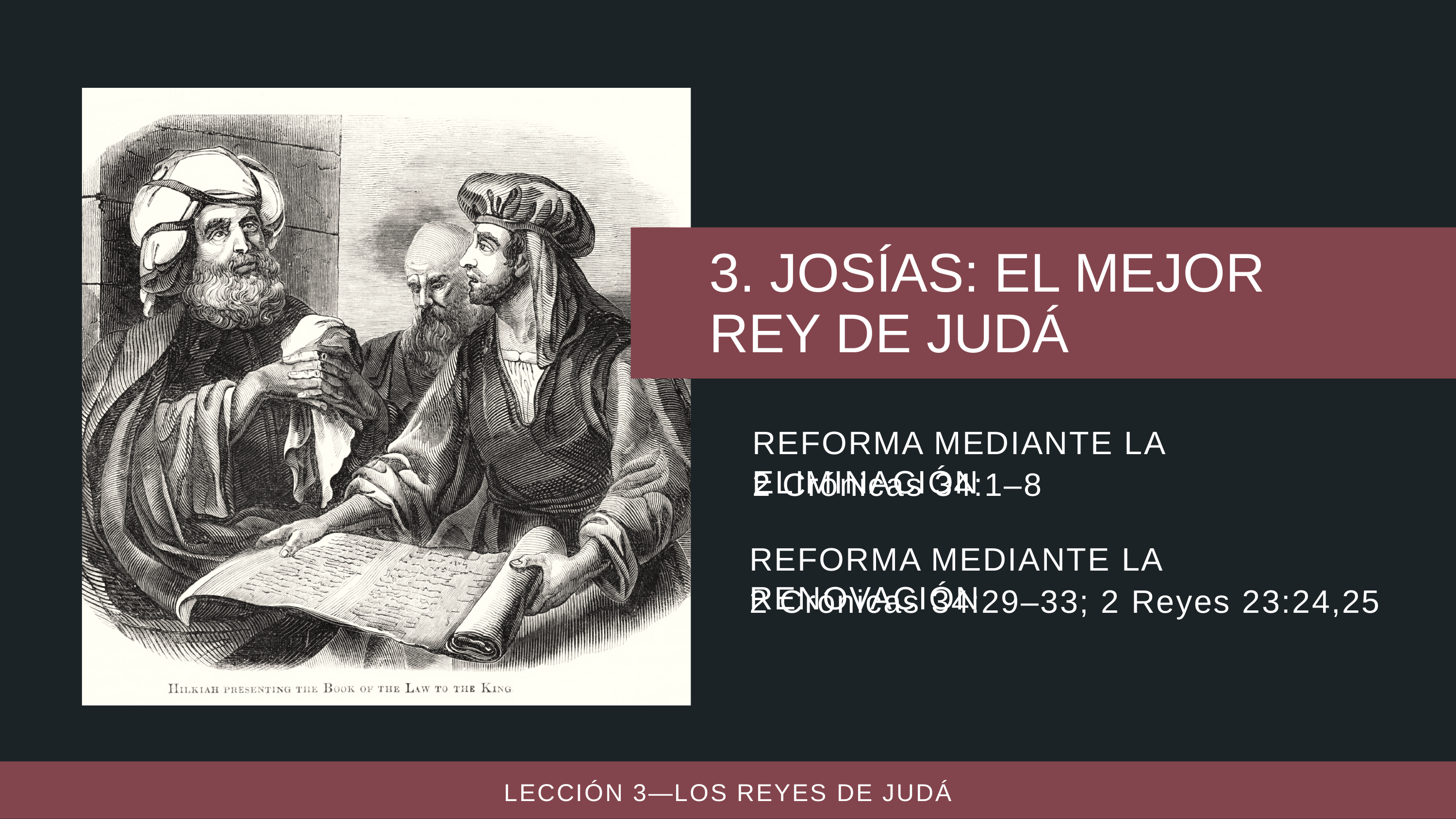

REFORMA MEDIANTE LA ELIMINACIÓN
2 Crónicas 34:1–8
REFORMA MEDIANTE LA RENOVACIÓN
2 Crónicas 34:29–33; 2 Reyes 23:24,25